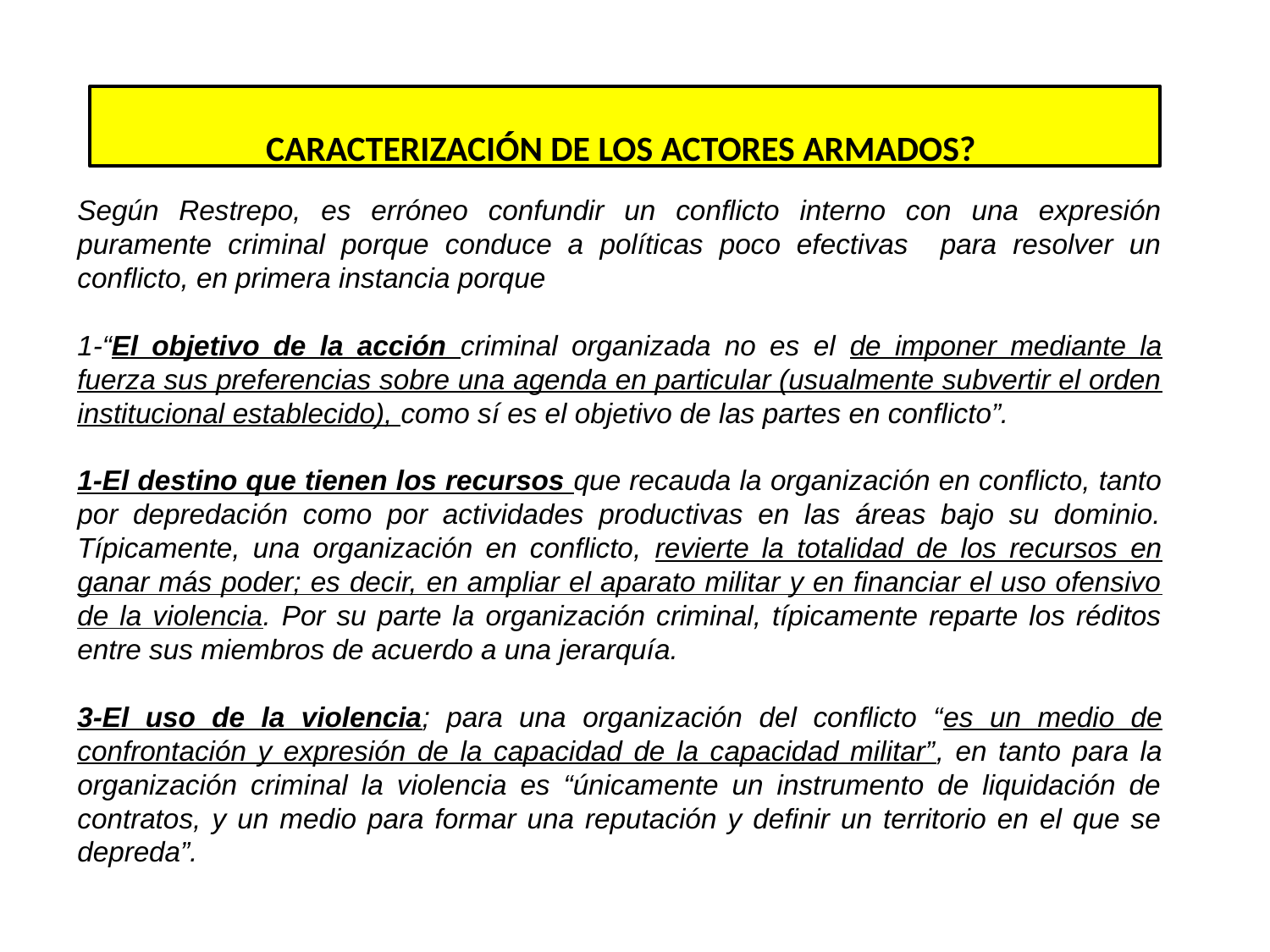

CARACTERIZACIÓN DE LOS ACTORES ARMADOS?
Según Restrepo, es erróneo confundir un conflicto interno con una expresión puramente criminal porque conduce a políticas poco efectivas  para resolver un conflicto, en primera instancia porque

1-“El objetivo de la acción criminal organizada no es el de imponer mediante la fuerza sus preferencias sobre una agenda en particular (usualmente subvertir el orden institucional establecido), como sí es el objetivo de las partes en conflicto”.

1-El destino que tienen los recursos que recauda la organización en conflicto, tanto por depredación como por actividades productivas en las áreas bajo su dominio. Típicamente, una organización en conflicto, revierte la totalidad de los recursos en ganar más poder; es decir, en ampliar el aparato militar y en financiar el uso ofensivo de la violencia. Por su parte la organización criminal, típicamente reparte los réditos entre sus miembros de acuerdo a una jerarquía.

3-El uso de la violencia; para una organización del conflicto “es un medio de confrontación y expresión de la capacidad de la capacidad militar”, en tanto para la organización criminal la violencia es “únicamente un instrumento de liquidación de contratos, y un medio para formar una reputación y definir un territorio en el que se depreda”.